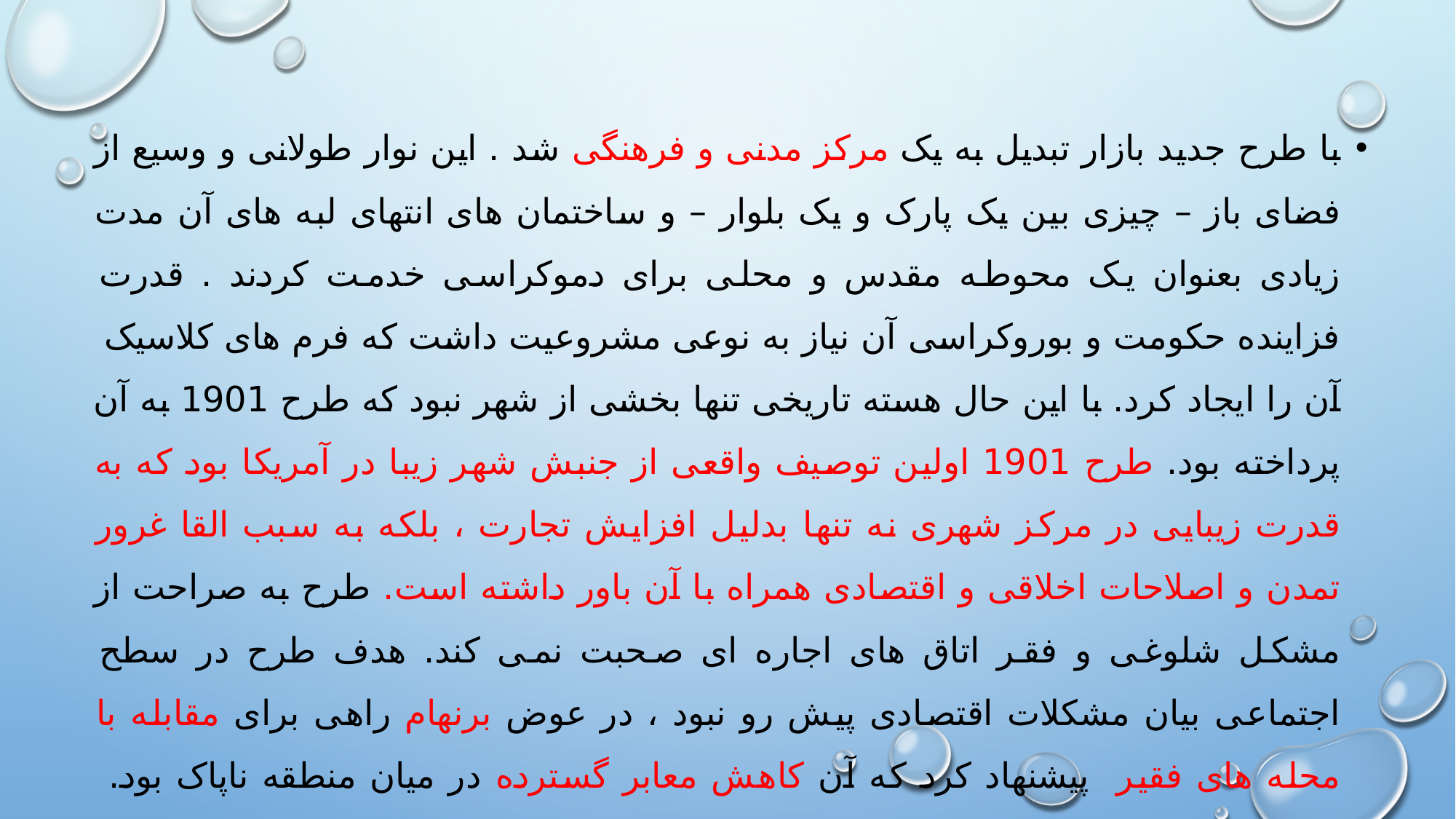

با طرح جدید بازار تبدیل به یک مرکز مدنی و فرهنگی شد . این نوار طولانی و وسیع از فضای باز – چیزی بین یک پارک و یک بلوار – و ساختمان های انتهای لبه های آن مدت زیادی بعنوان یک محوطه مقدس و محلی برای دموکراسی خدمت کردند . قدرت فزاینده حکومت و بوروکراسی آن نیاز به نوعی مشروعیت داشت که فرم های کلاسیک  آن را ایجاد کرد. با این حال هسته تاریخی تنها بخشی از شهر نبود که طرح 1901 به آن پرداخته بود. طرح 1901 اولین توصیف واقعی از جنبش شهر زیبا در آمریکا بود که به قدرت زیبایی در مرکز شهری نه تنها بدلیل افزایش تجارت ، بلکه به سبب القا غرور تمدن و اصلاحات اخلاقی و اقتصادی همراه با آن باور داشته است. طرح به صراحت از مشکل شلوغی و فقر اتاق های اجاره ای صحبت نمی کند. هدف طرح در سطح اجتماعی بیان مشکلات اقتصادی پیش رو نبود ، در عوض برنهام راهی برای مقابله با محله های فقیر  پیشنهاد کرد که آن کاهش معابر گسترده در میان منطقه ناپاک بود.  طرفداران شهر  زیبا به قدرت فواره ها ، مجسمه ها و بلوارهای درخت کاری شده بعنوان پادزهر فساد اخلاقی و اختلال اجتماعی باور داشتند. اما فقرای آواره را در طرح های شهر جای نمی دادند.